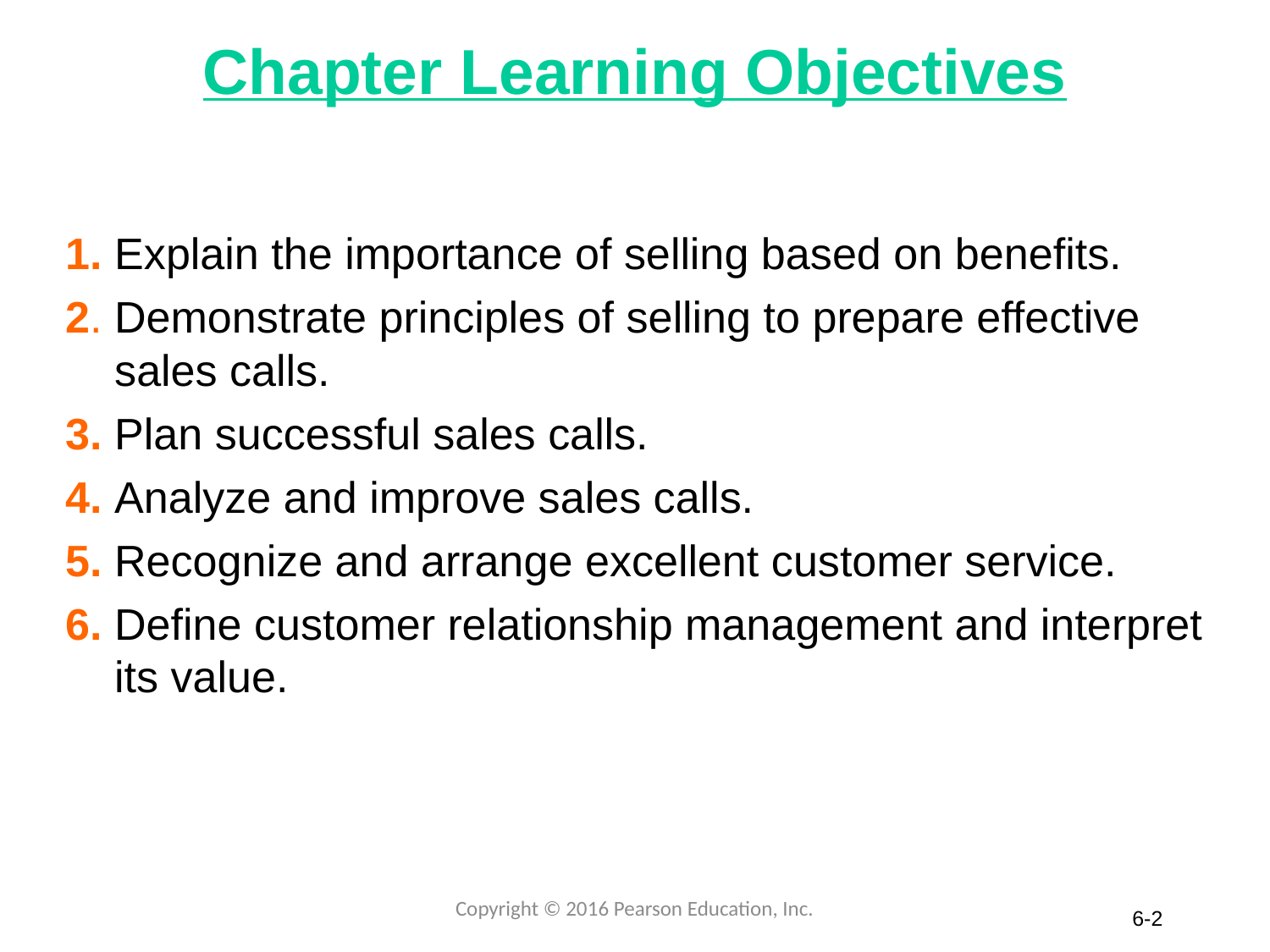

# Chapter Learning Objectives

1. Explain the importance of selling based on benefits.

2. Demonstrate principles of selling to prepare effective
    sales calls.

3. Plan successful sales calls.

4. Analyze and improve sales calls.

5. Recognize and arrange excellent customer service.

6. Define customer relationship management and interpret
    its value.

Copyright © 2016 Pearson Education, Inc.